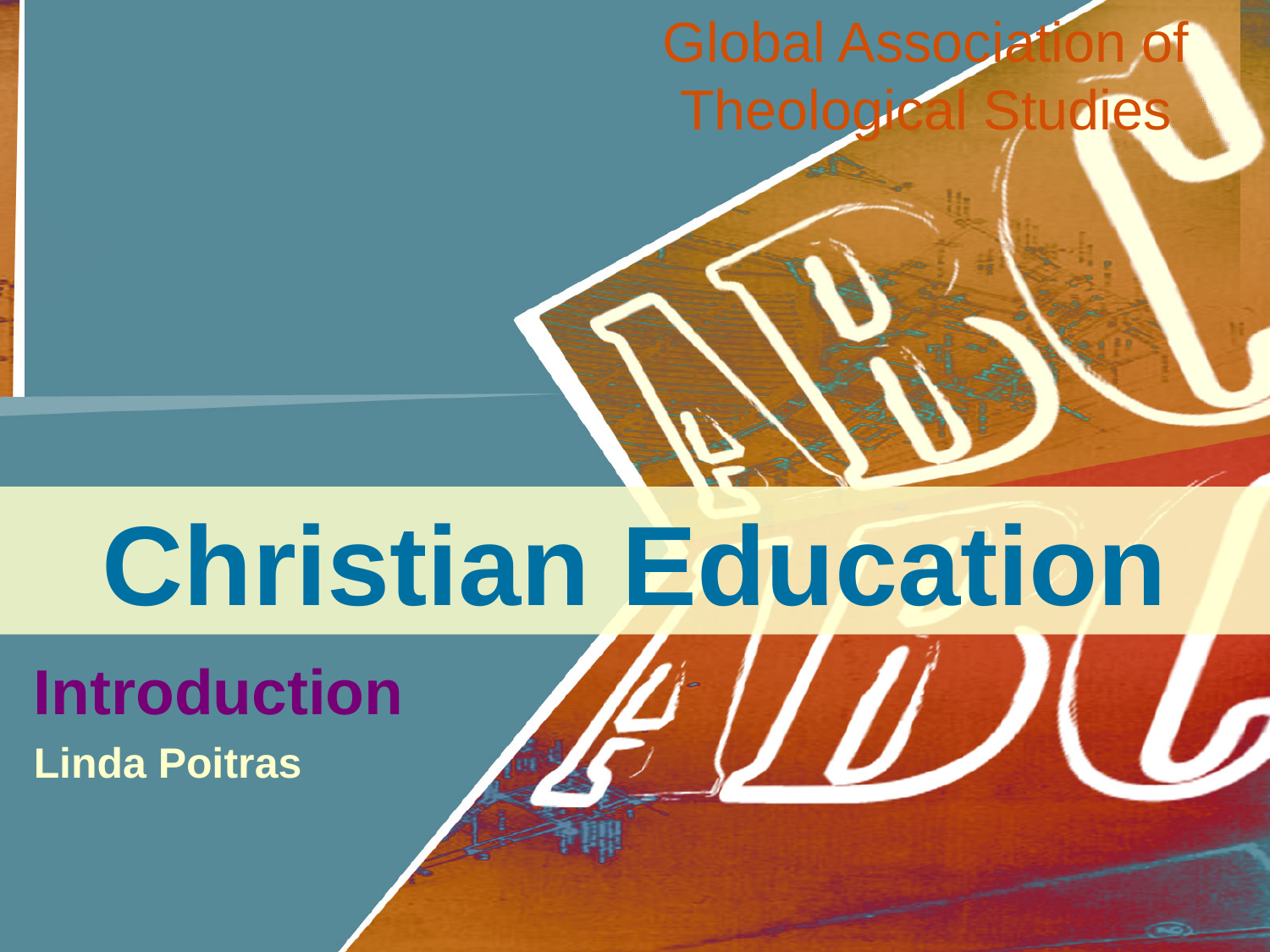

Global Association of Theological Studies
Christian Education
Introduction
Linda Poitras